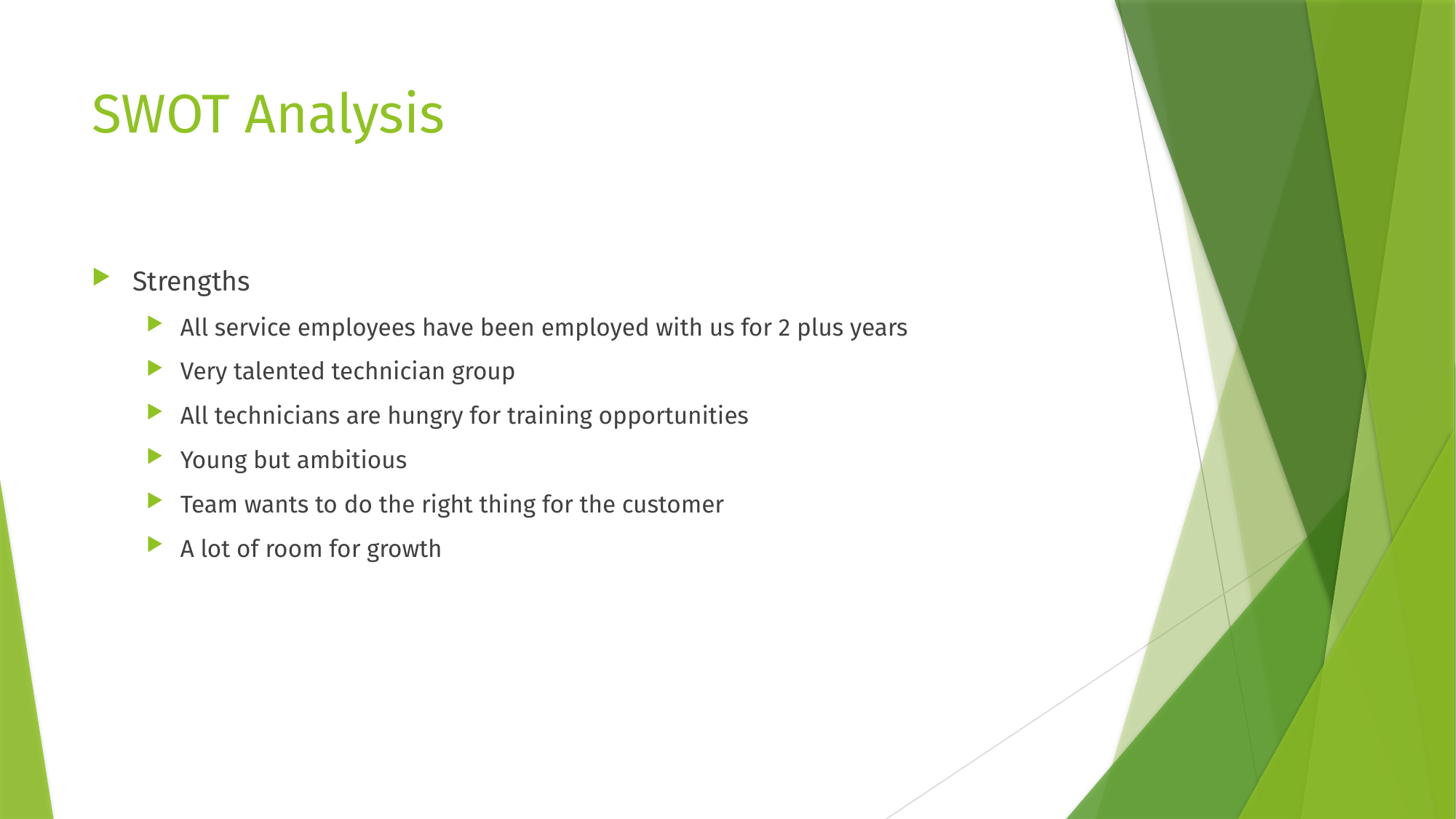

# SWOT Analysis
Strengths
All service employees have been employed with us for 2 plus years
Very talented technician group
All technicians are hungry for training opportunities
Young but ambitious
Team wants to do the right thing for the customer
A lot of room for growth